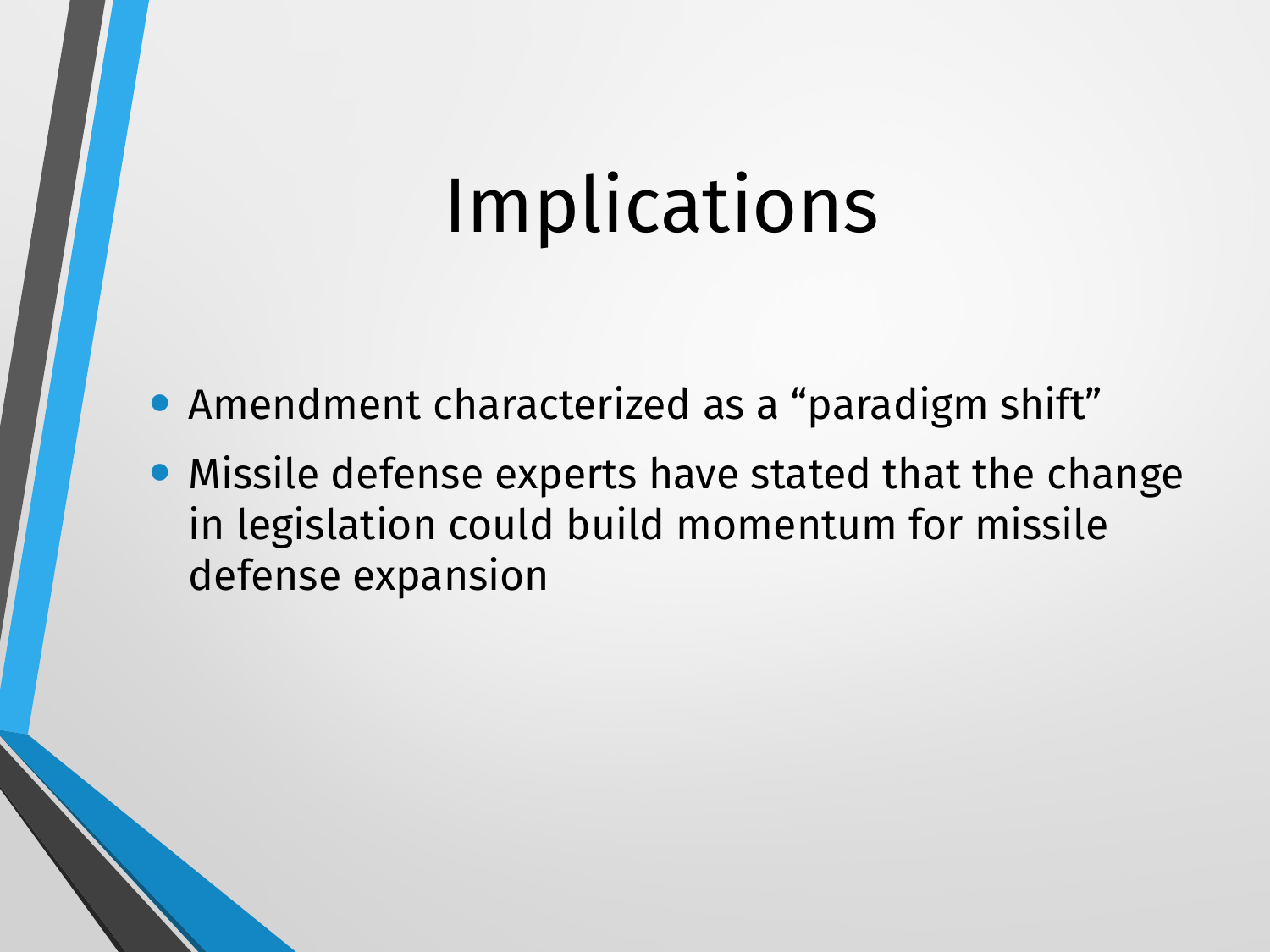

# Implications
Amendment characterized as a “paradigm shift”
Missile defense experts have stated that the change in legislation could build momentum for missile defense expansion